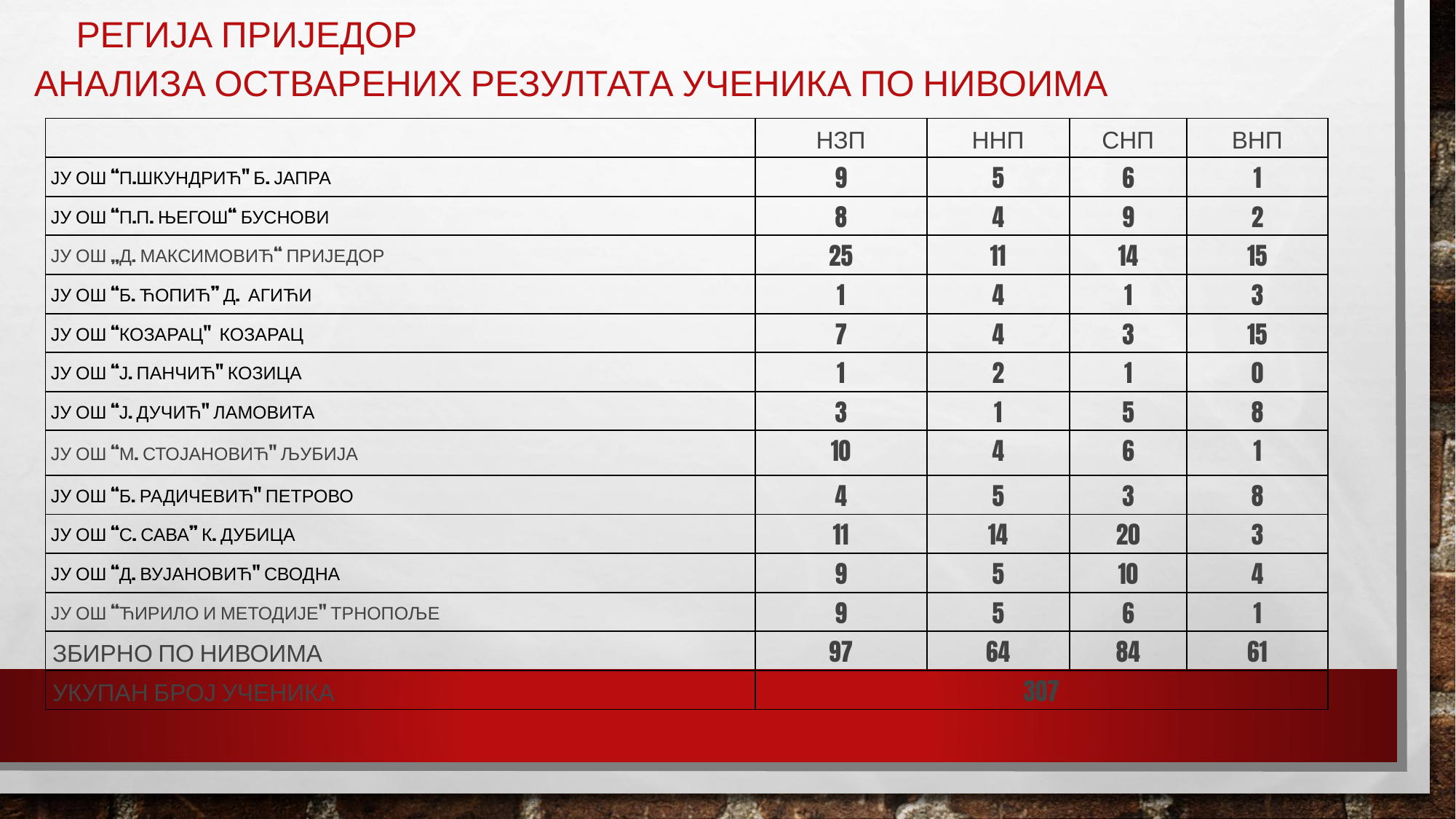

РЕГИЈА ПРИЈЕДОР
# АНАЛИЗА ОСТВАРЕНИХ РЕЗУЛТАТА УЧЕНИКА ПО НИВОИМА
|  | НЗП | ННП | СНП | ВНП |
| --- | --- | --- | --- | --- |
| ЈУ ОШ “П.ШКУНДРИЋ" Б. ЈАПРА | 9 | 5 | 6 | 1 |
| ЈУ ОШ “П.П. ЊЕГОШ“ БУСНОВИ | 8 | 4 | 9 | 2 |
| ЈУ ОШ „Д. МАКСИМОВИЋ“ ПРИЈЕДОР | 25 | 11 | 14 | 15 |
| ЈУ ОШ “Б. ЋОПИЋ” Д. АГИЋИ | 1 | 4 | 1 | 3 |
| ЈУ ОШ “КОЗАРАЦ" КОЗАРАЦ | 7 | 4 | 3 | 15 |
| ЈУ ОШ “Ј. ПАНЧИЋ" КОЗИЦА | 1 | 2 | 1 | 0 |
| ЈУ ОШ “Ј. ДУЧИЋ" ЛАМОВИТА | 3 | 1 | 5 | 8 |
| ЈУ ОШ “М. СТОЈАНОВИЋ" ЉУБИЈА | 10 | 4 | 6 | 1 |
| ЈУ ОШ “Б. РАДИЧЕВИЋ" ПЕТРОВО | 4 | 5 | 3 | 8 |
| ЈУ ОШ “С. САВА” К. ДУБИЦА | 11 | 14 | 20 | 3 |
| ЈУ ОШ “Д. ВУЈАНОВИЋ" СВОДНА | 9 | 5 | 10 | 4 |
| ЈУ ОШ “ЋИРИЛО И МЕТОДИЈЕ" ТРНОПОЉЕ | 9 | 5 | 6 | 1 |
| ЗБИРНО ПО НИВОИМА | 97 | 64 | 84 | 61 |
| УКУПАН БРОЈ УЧЕНИКА | 307 |  |  |  |